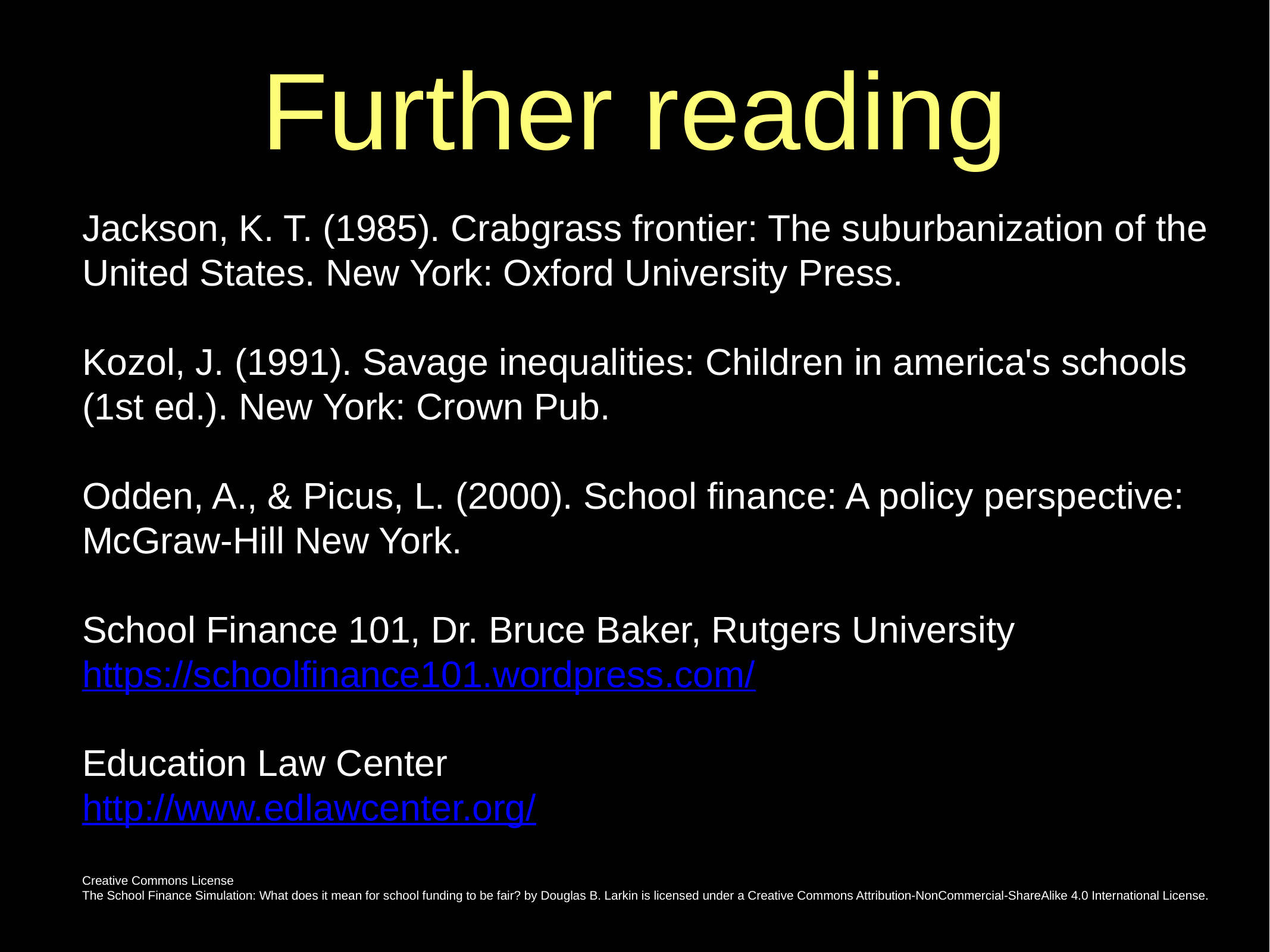

Further reading
Jackson, K. T. (1985). Crabgrass frontier: The suburbanization of the United States. New York: Oxford University Press.

Kozol, J. (1991). Savage inequalities: Children in america's schools (1st ed.). New York: Crown Pub.

Odden, A., & Picus, L. (2000). School finance: A policy perspective: McGraw-Hill New York.

School Finance 101, Dr. Bruce Baker, Rutgers University
https://schoolfinance101.wordpress.com/

Education Law Center
http://www.edlawcenter.org/

Creative Commons License
The School Finance Simulation: What does it mean for school funding to be fair? by Douglas B. Larkin is licensed under a Creative Commons Attribution-NonCommercial-ShareAlike 4.0 International License.